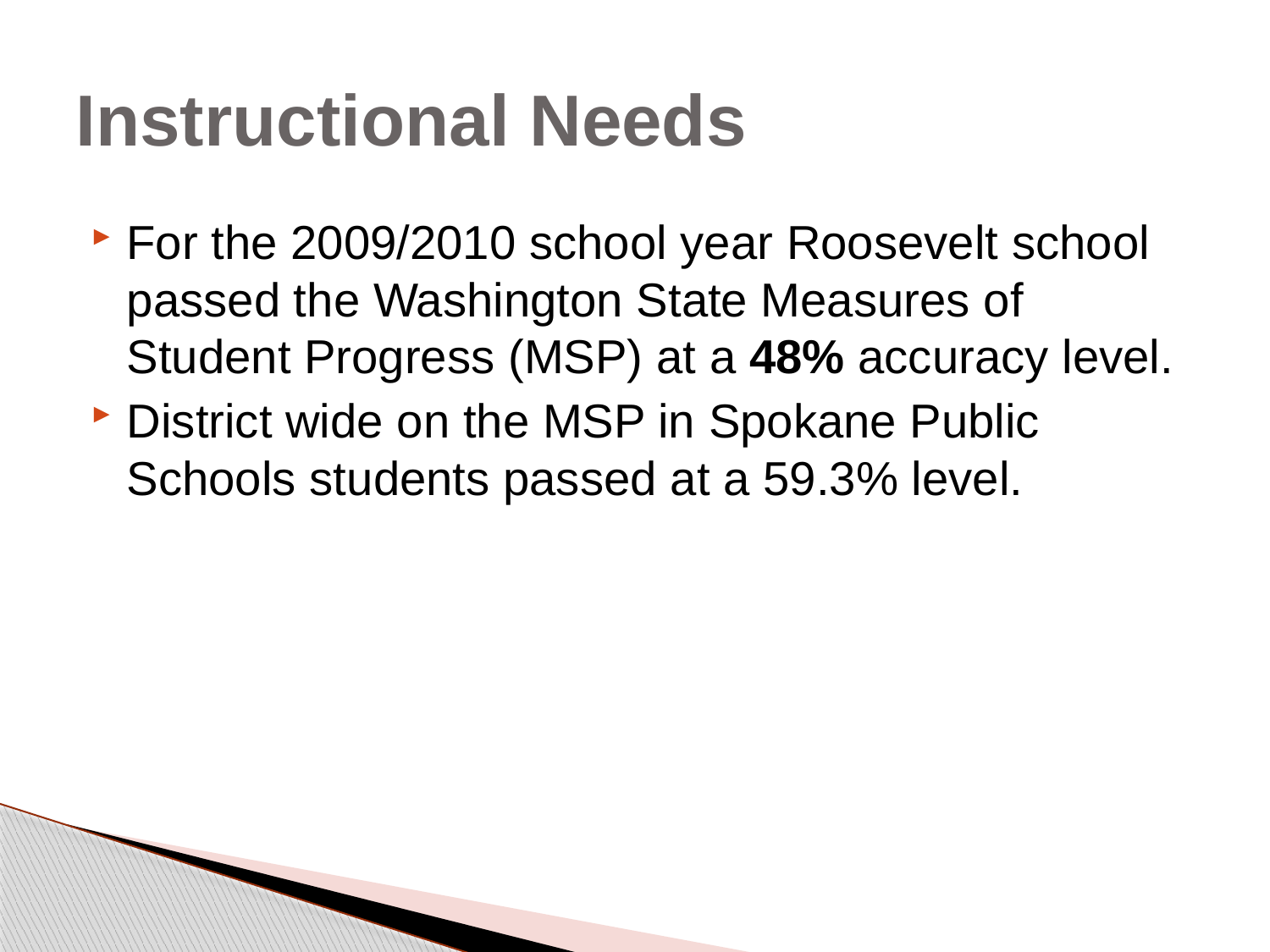

# Instructional Needs
For the 2009/2010 school year Roosevelt school passed the Washington State Measures of Student Progress (MSP) at a 48% accuracy level.
District wide on the MSP in Spokane Public Schools students passed at a 59.3% level.